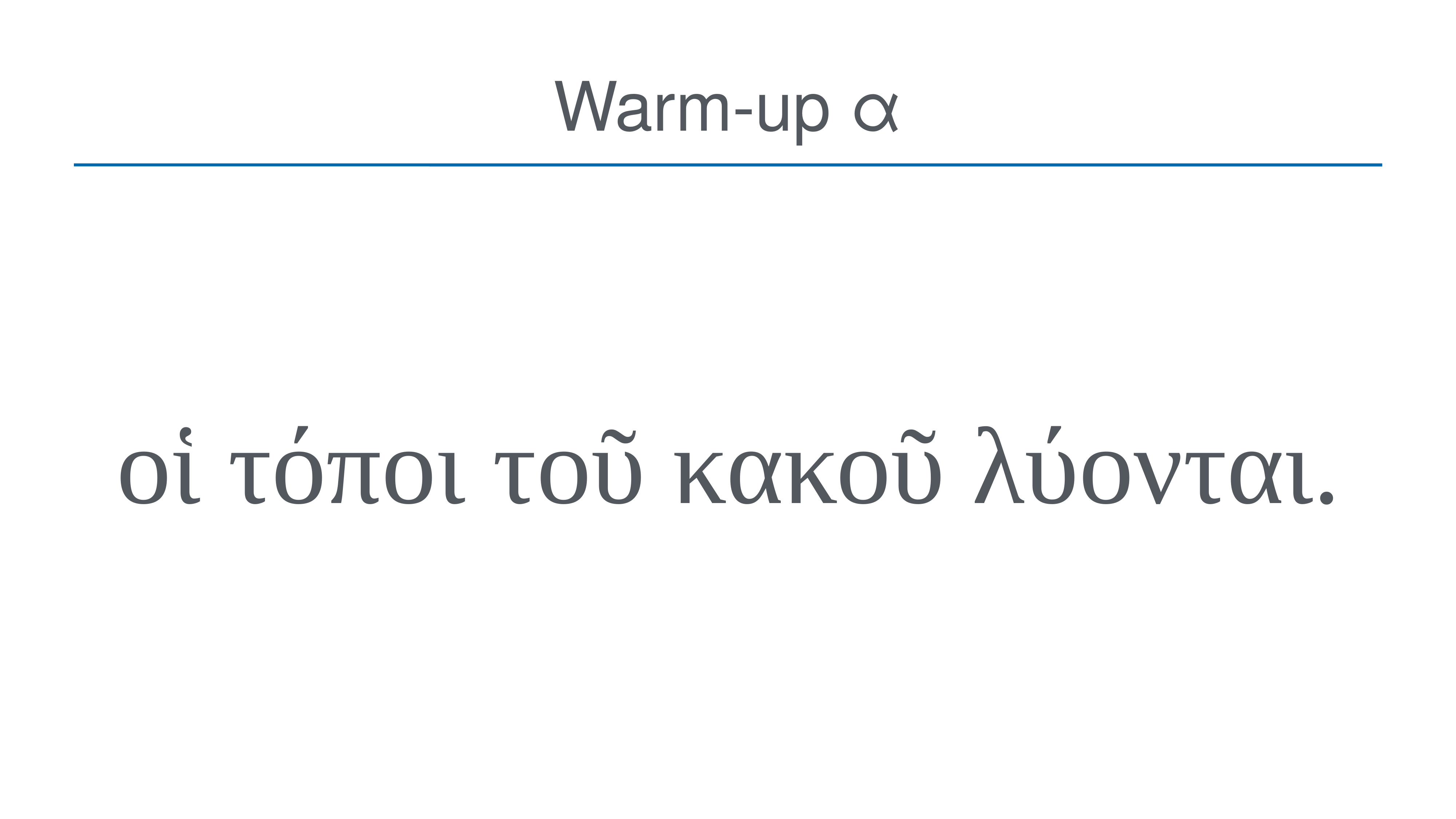

# Warm-up α
οἱ τόποι τοῦ κακοῦ λύονται.